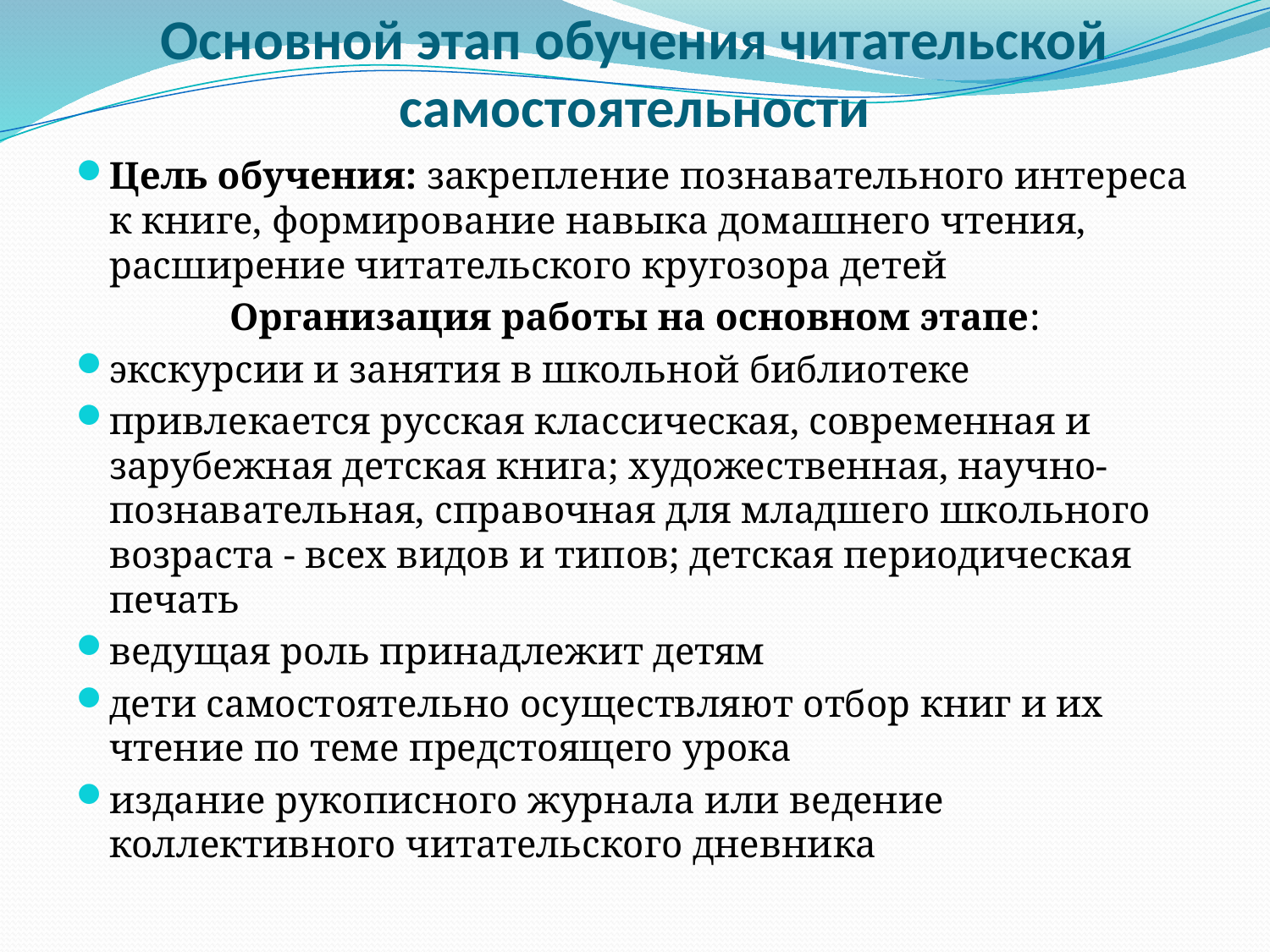

# Основной этап обучения читательской самостоятельности
Цель обучения: закрепление познавательного интереса к книге, формирование навыка домашнего чтения, расширение читательского кругозора детей
Организация работы на основном этапе:
экскурсии и занятия в школьной библиотеке
привлекается русская классическая, современная и зарубежная детская книга; художественная, научно-познавательная, справочная для младшего школьного возраста - всех видов и типов; детская периодическая печать
ведущая роль принадлежит детям
дети самостоятельно осуществляют отбор книг и их чтение по теме предстоящего урока
издание рукописного журнала или ведение коллективного читательского дневника